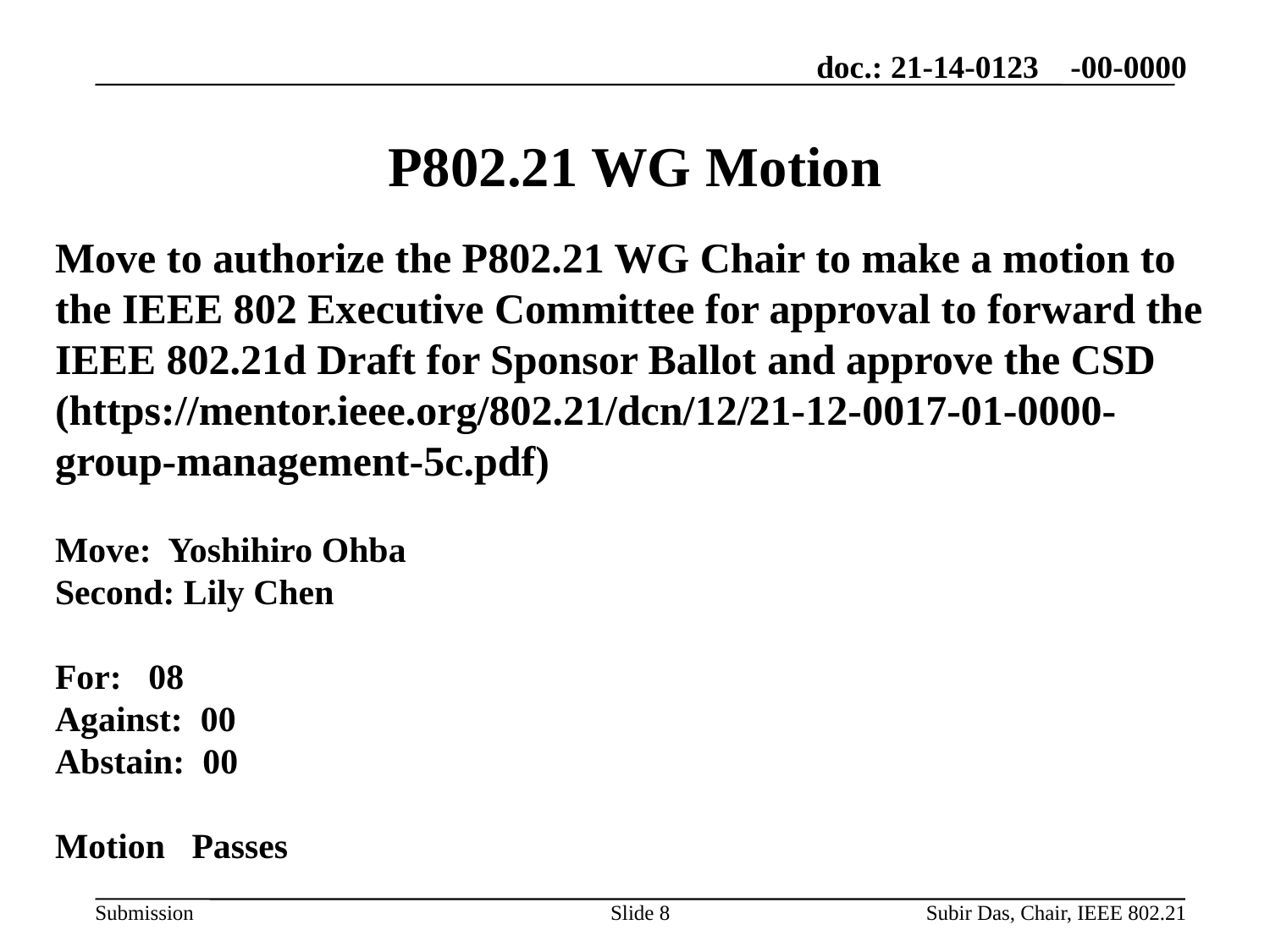

# P802.21 WG Motion
Move to authorize the P802.21 WG Chair to make a motion to the IEEE 802 Executive Committee for approval to forward the IEEE 802.21d Draft for Sponsor Ballot and approve the CSD (https://mentor.ieee.org/802.21/dcn/12/21-12-0017-01-0000-group-management-5c.pdf)

Move:  Yoshihiro Ohba
Second: Lily Chen

For:   08
Against:  00
Abstain:  00

Motion   Passes
Slide 8
Subir Das, Chair, IEEE 802.21